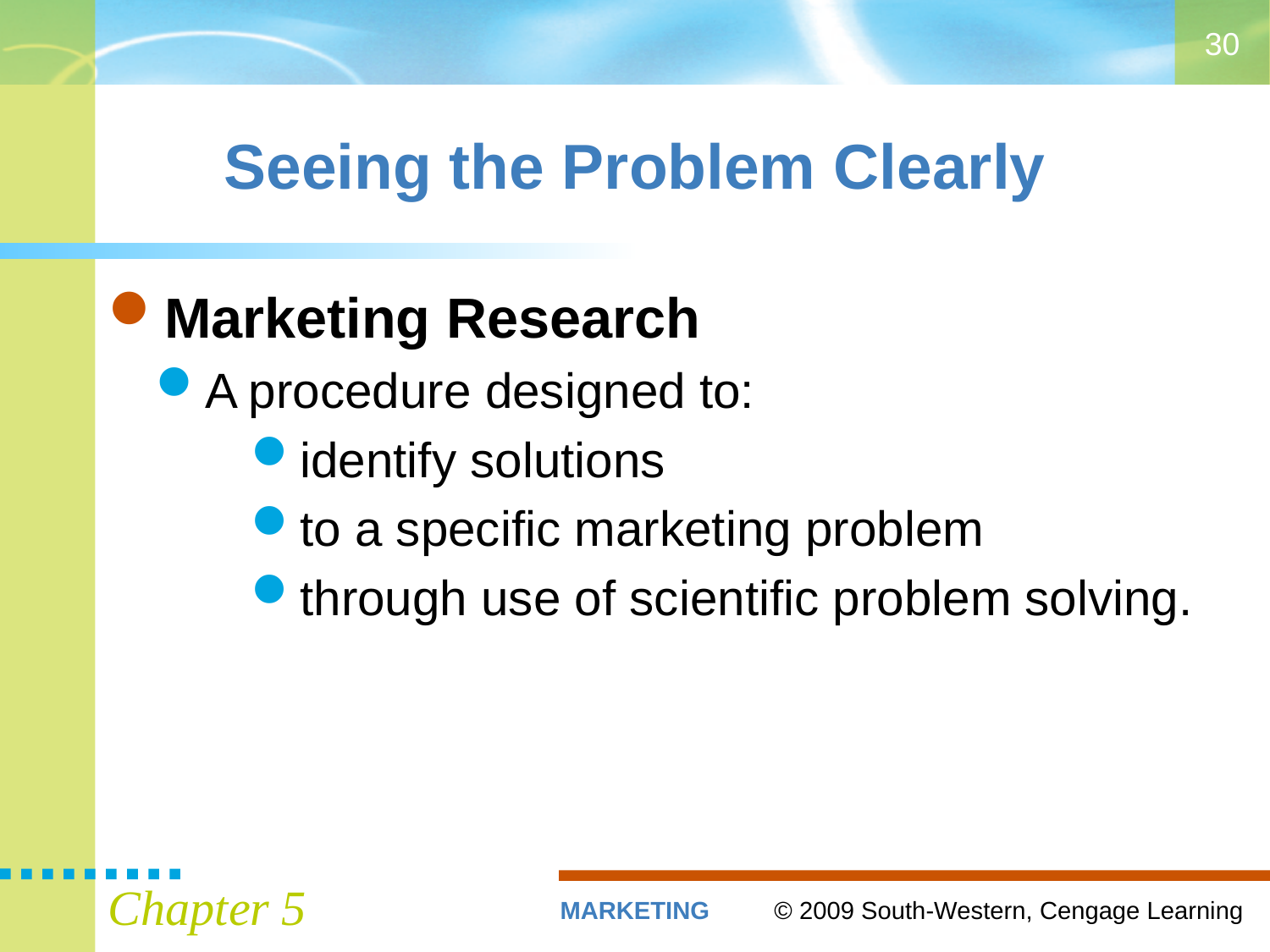

30
# Seeing the Problem Clearly
Marketing Research
A procedure designed to:
identify solutions
to a specific marketing problem
through use of scientific problem solving.
Chapter 5